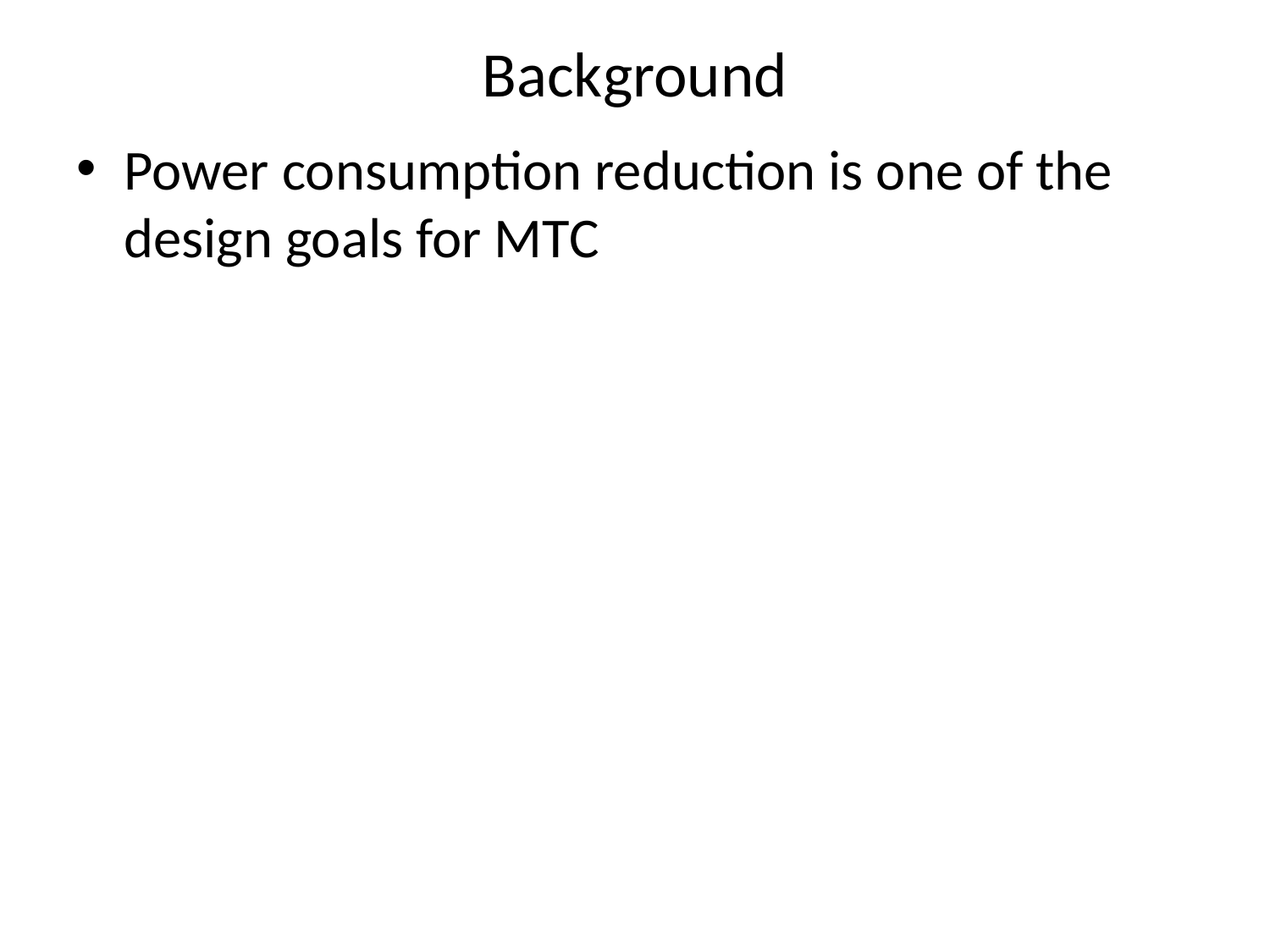

# Background
Power consumption reduction is one of the design goals for MTC